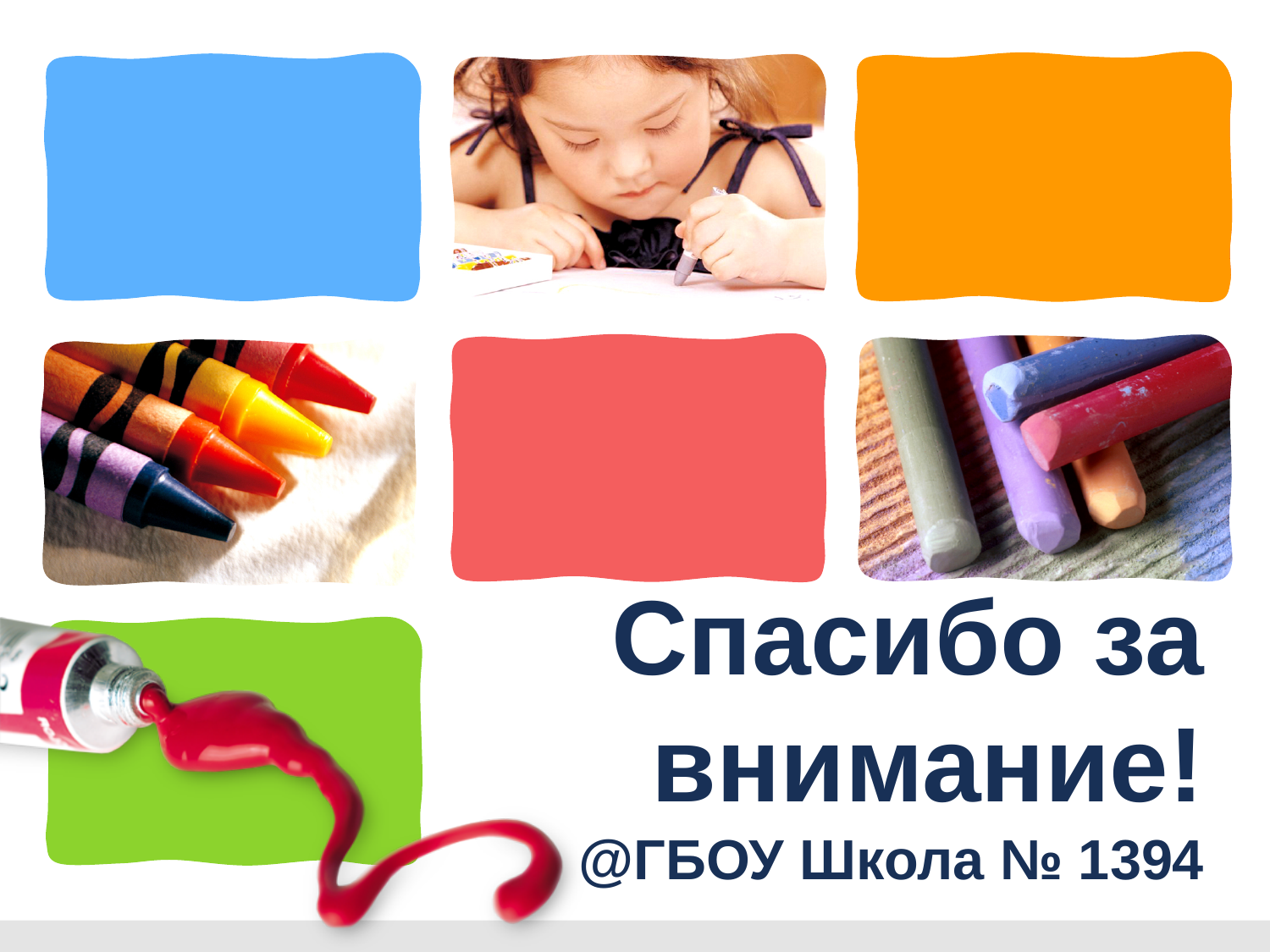

# Спасибо за внимание! @ГБОУ Школа № 1394